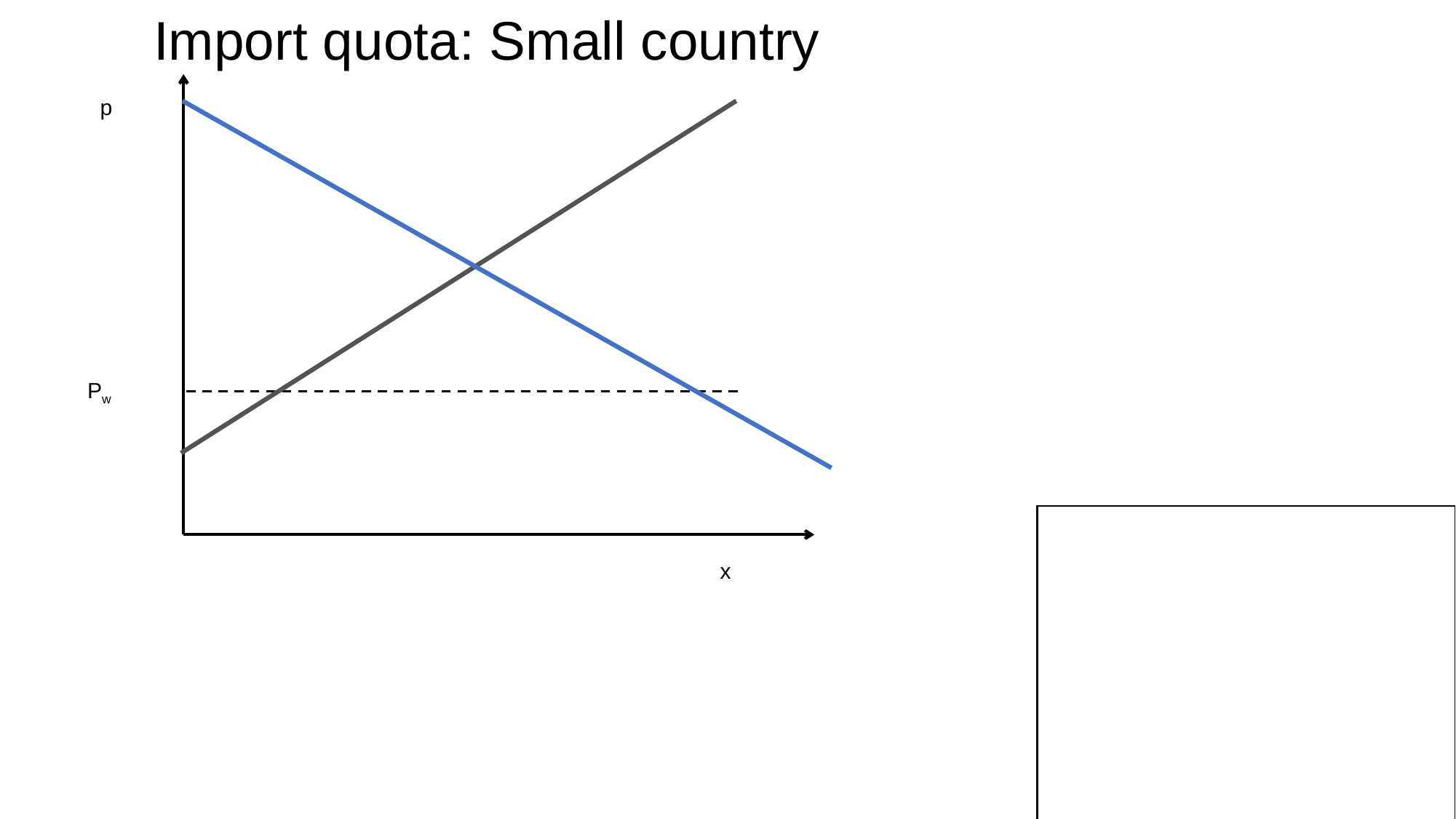

Import quota: Small country
p
Pw

x